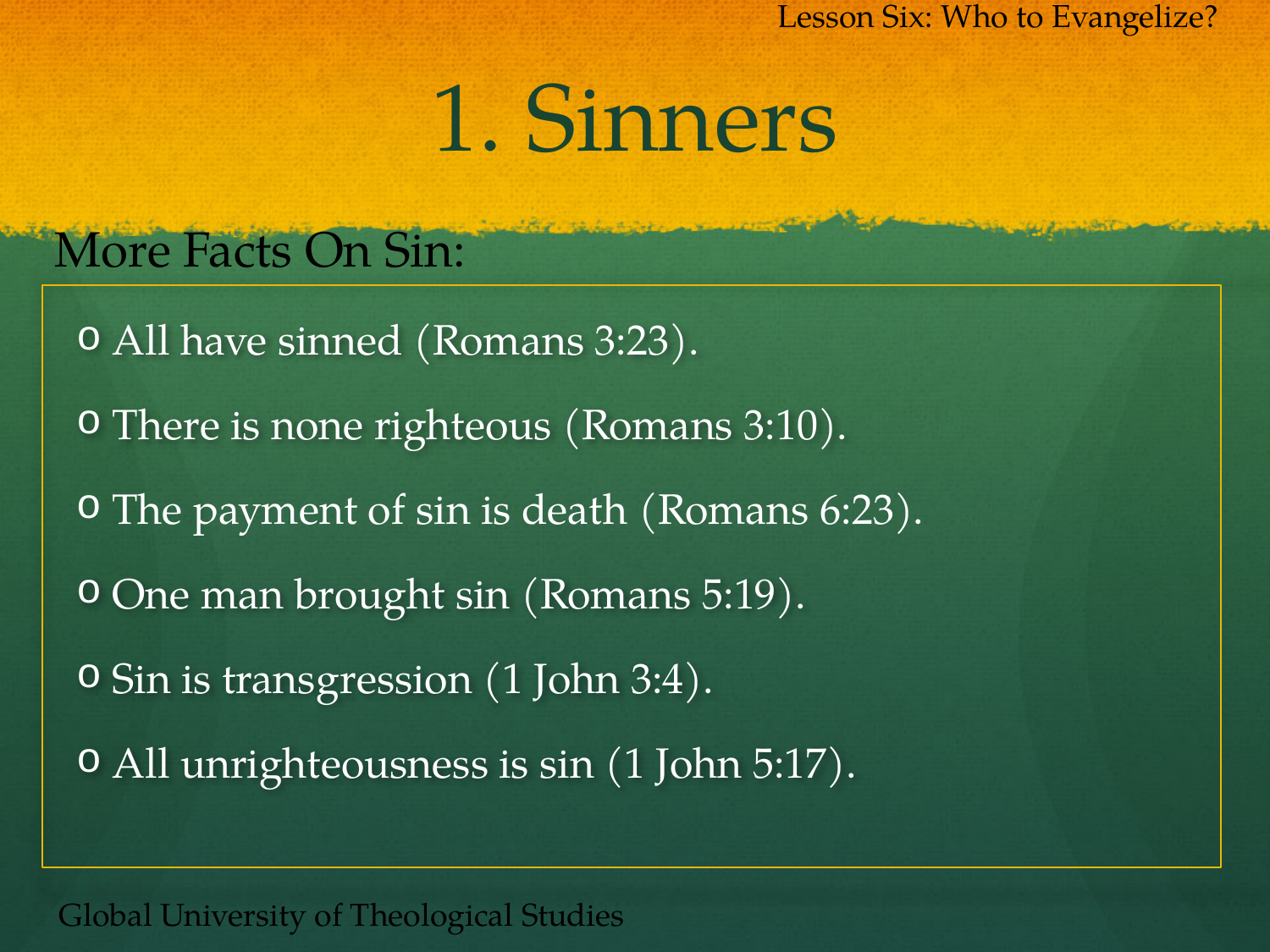

Lesson Six: Who to Evangelize?

# 1. Sinners
More Facts On Sin:

 All have sinned (Romans 3:23).
 There is none righteous (Romans 3:10).
 The payment of sin is death (Romans 6:23).
 One man brought sin (Romans 5:19).
 Sin is transgression (1 John 3:4).
 All unrighteousness is sin (1 John 5:17).
Global University of Theological Studies